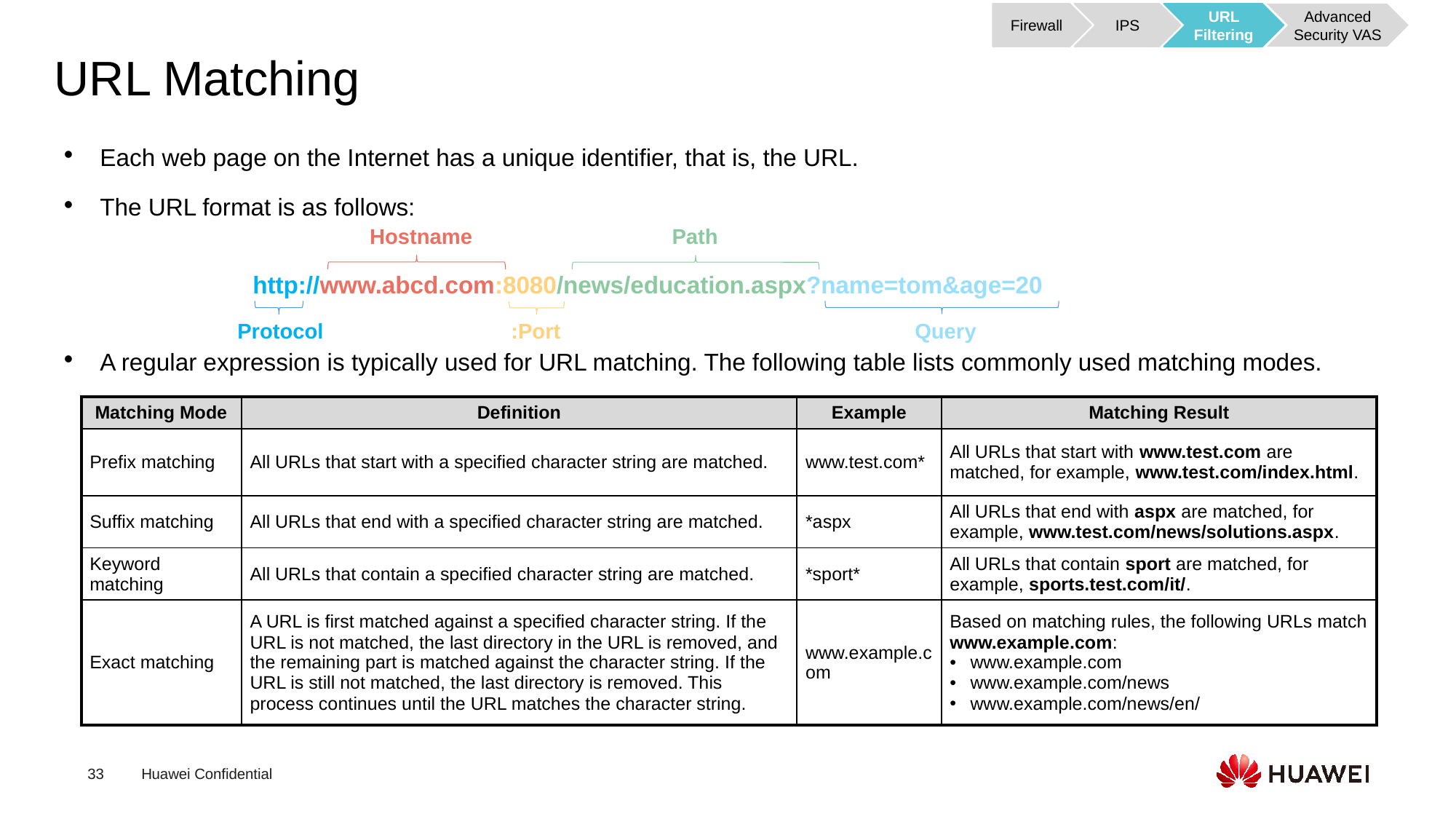

Advanced Security VAS
Firewall
IPS
URL Filtering
# URL Matching
Each web page on the Internet has a unique identifier, that is, the URL.
The URL format is as follows:

A regular expression is typically used for URL matching. The following table lists commonly used matching modes.

Hostname
Path
http://www.abcd.com:8080/news/education.aspx?name=tom&age=20

Query
:Port
Protocol
| Matching Mode | Definition | Example | Matching Result |
| --- | --- | --- | --- |
| Prefix matching | All URLs that start with a specified character string are matched. | www.test.com\* | All URLs that start with www.test.com are matched, for example, www.test.com/index.html. |
| Suffix matching | All URLs that end with a specified character string are matched. | \*aspx | All URLs that end with aspx are matched, for example, www.test.com/news/solutions.aspx. |
| Keyword matching | All URLs that contain a specified character string are matched. | \*sport\* | All URLs that contain sport are matched, for example, sports.test.com/it/. |
| Exact matching | A URL is first matched against a specified character string. If the URL is not matched, the last directory in the URL is removed, and the remaining part is matched against the character string. If the URL is still not matched, the last directory is removed. This process continues until the URL matches the character string. | www.example.com | Based on matching rules, the following URLs match www.example.com: www.example.com www.example.com/news www.example.com/news/en/ |